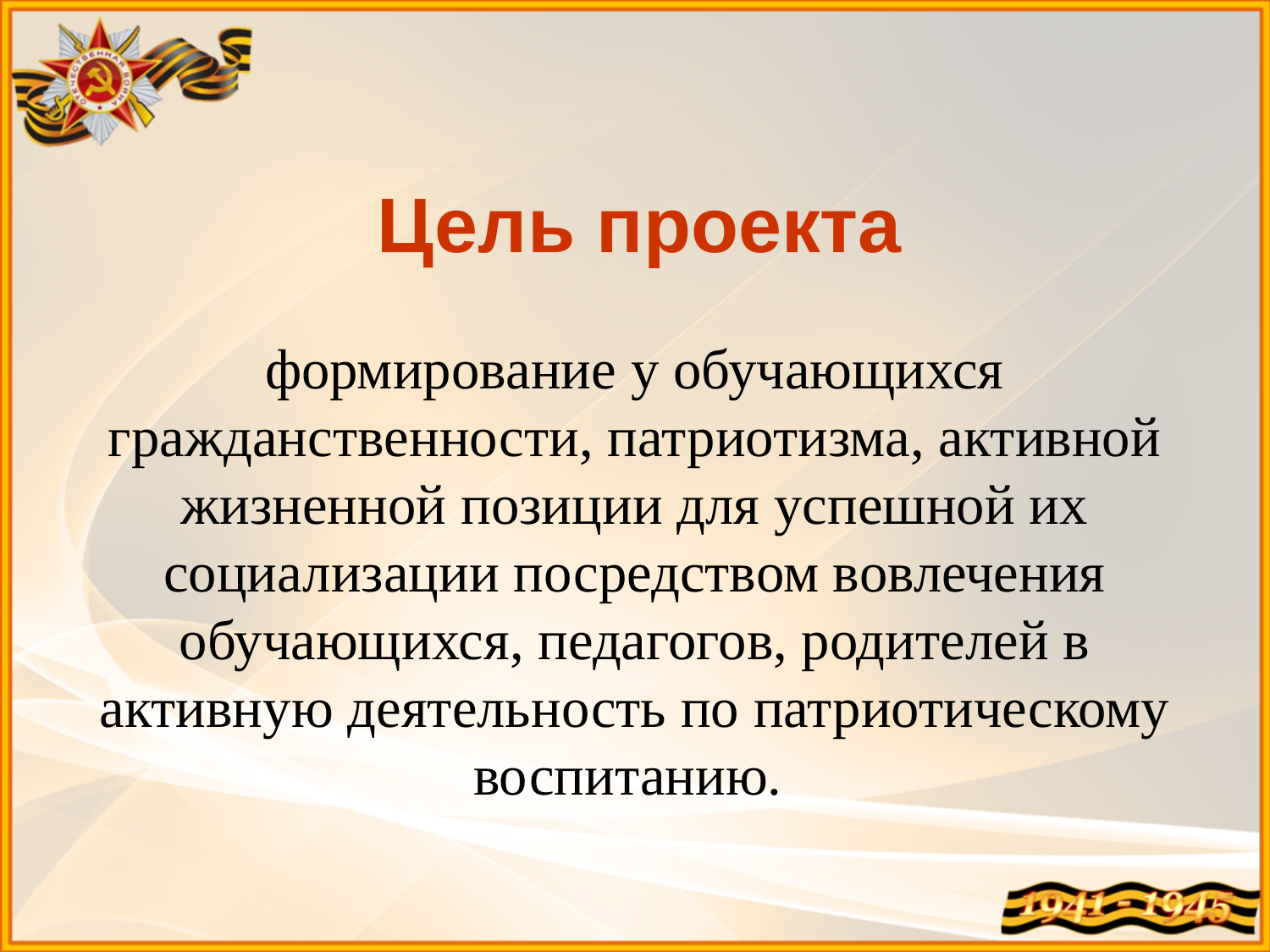

Цель проекта
формирование у обучающихся гражданственности, патриотизма, активной жизненной позиции для успешной их социализации посредством вовлечения обучающихся, педагогов, родителей в активную деятельность по патриотическому воспитанию.